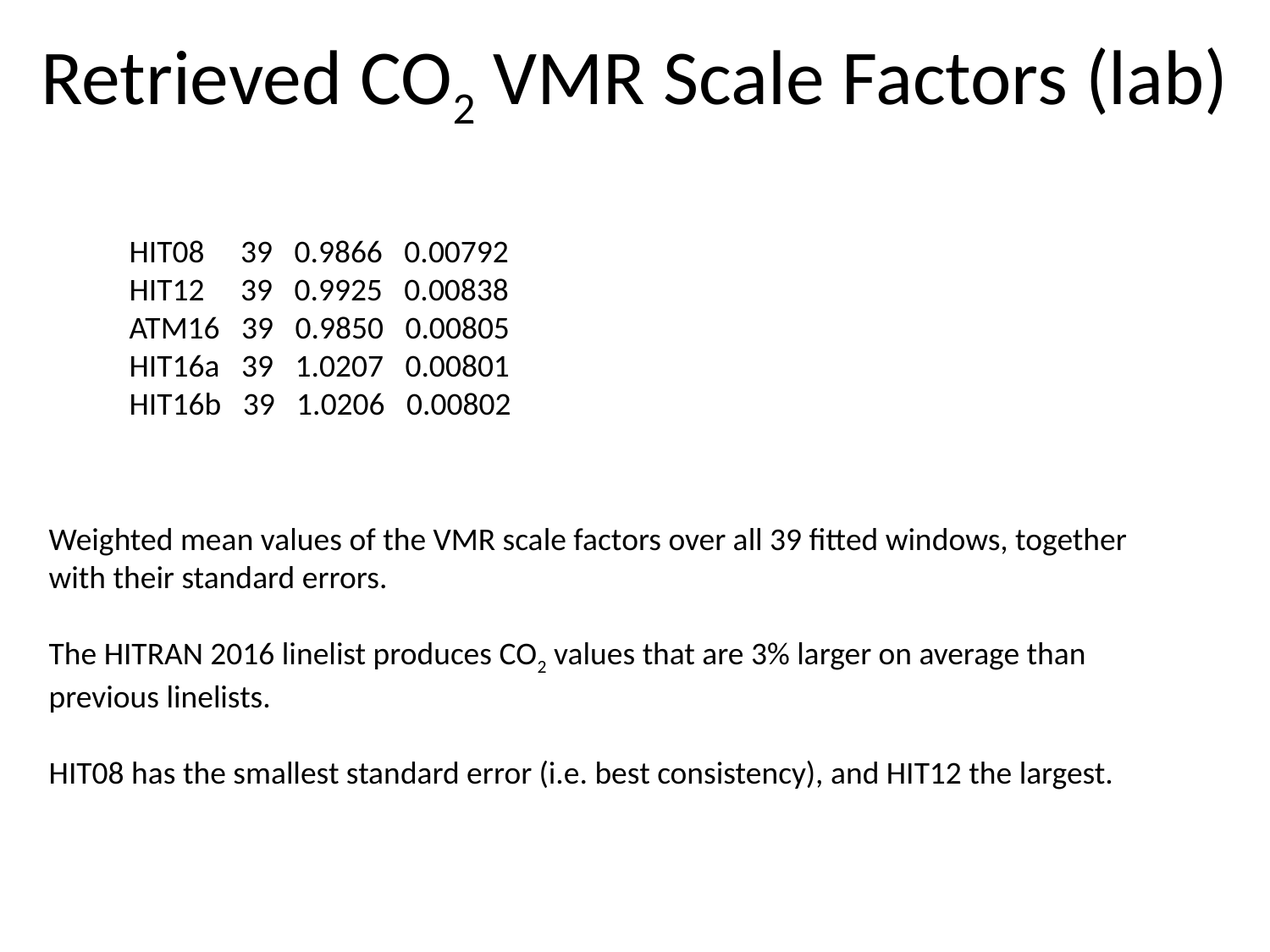

# Retrieved CO2 VMR Scale Factors (lab)
HIT08     39   0.9866   0.00792
HIT12     39   0.9925   0.00838
ATM16   39   0.9850   0.00805
HIT16a   39   1.0207   0.00801
HIT16b   39   1.0206   0.00802
Weighted mean values of the VMR scale factors over all 39 fitted windows, together with their standard errors.

The HITRAN 2016 linelist produces CO2 values that are 3% larger on average than previous linelists.

HIT08 has the smallest standard error (i.e. best consistency), and HIT12 the largest.